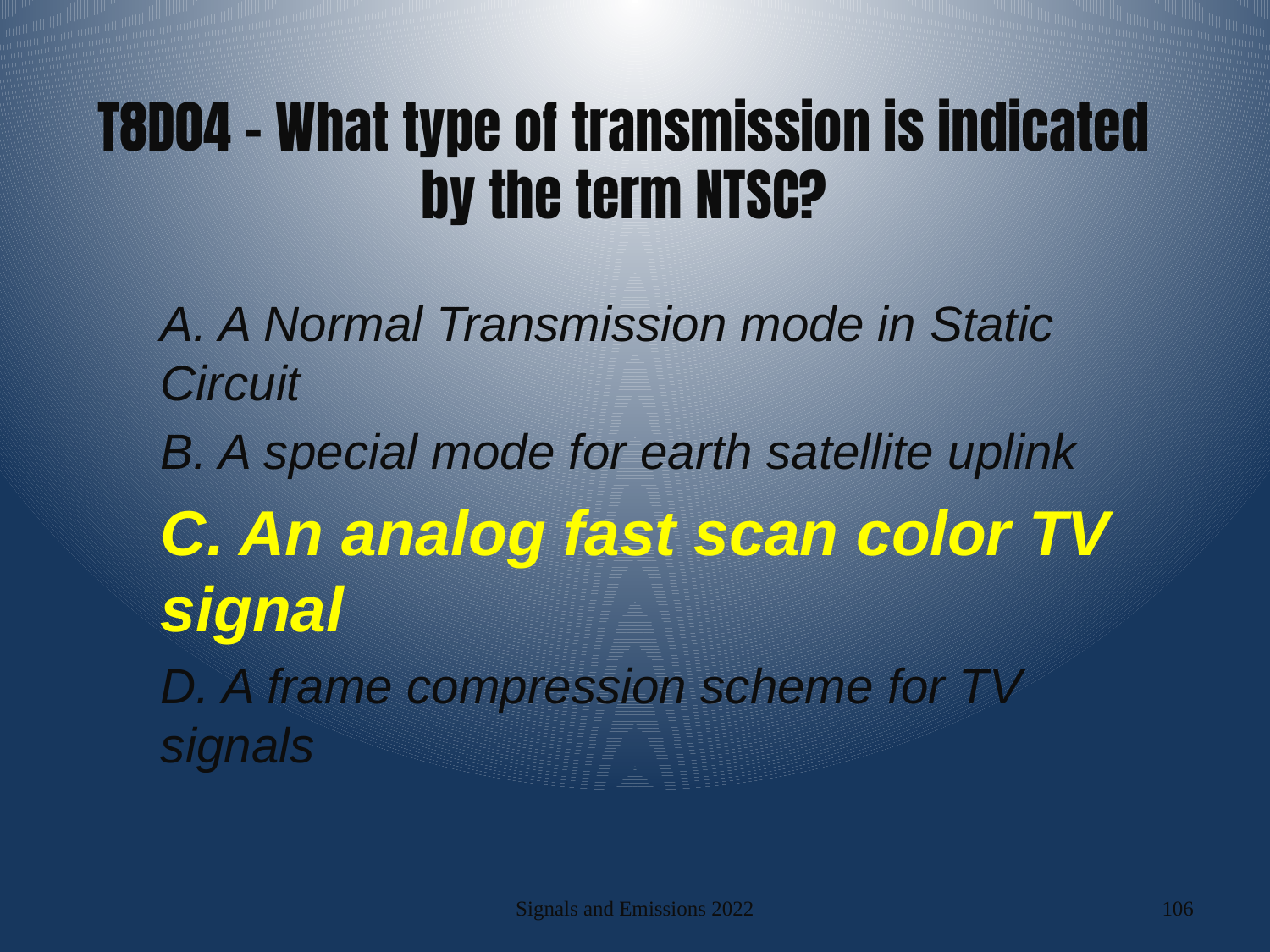

# T8D04 - What type of transmission is indicated by the term NTSC?
A. A Normal Transmission mode in Static Circuit
B. A special mode for earth satellite uplink
C. An analog fast scan color TV signal
D. A frame compression scheme for TV signals
Signals and Emissions 2022
106